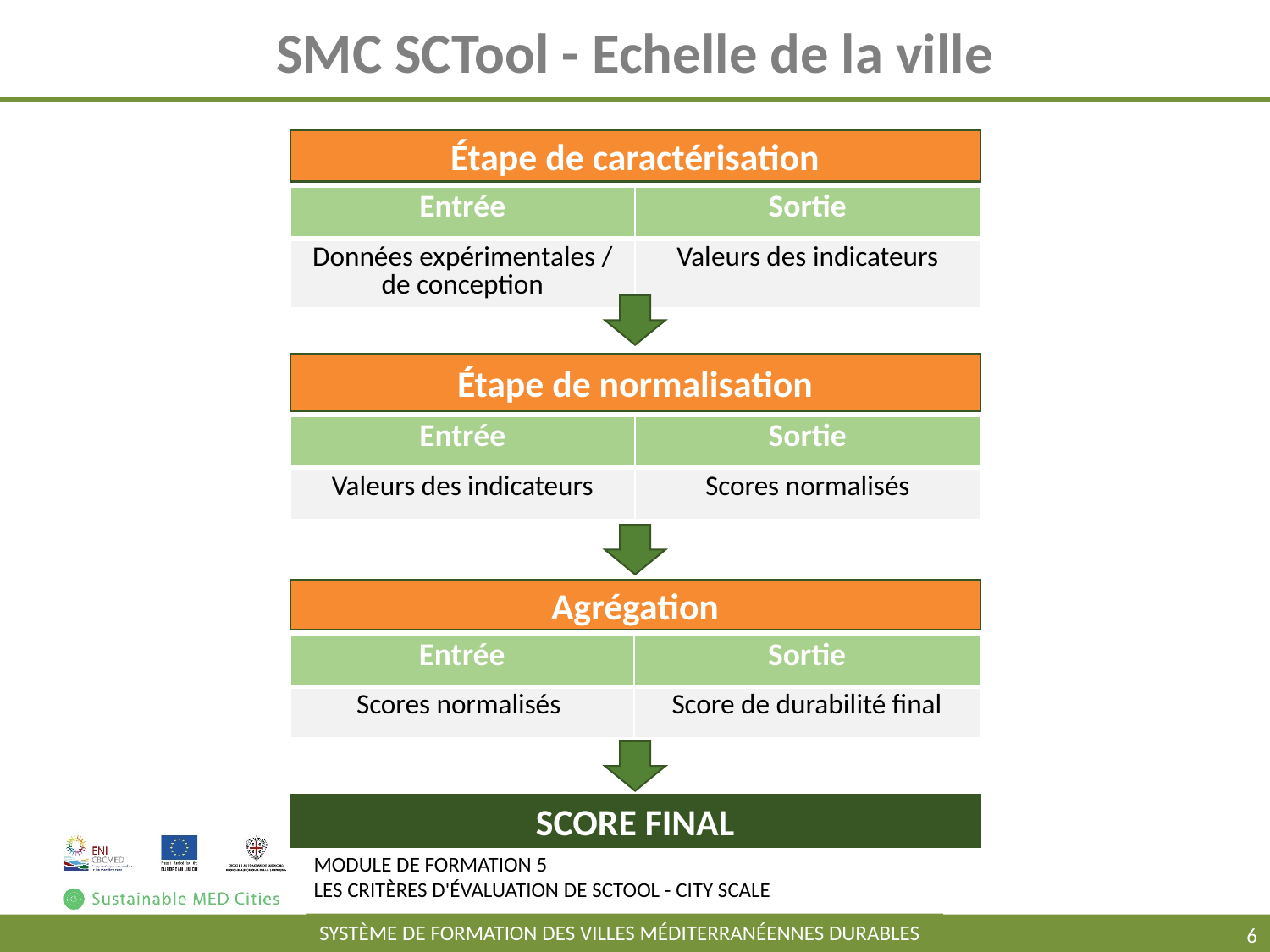

# SMC SCTool - Echelle de la ville
Étape de caractérisation
| Entrée | Sortie |
| --- | --- |
| Données expérimentales / de conception | Valeurs des indicateurs |

Étape de normalisation
| Entrée | Sortie |
| --- | --- |
| Valeurs des indicateurs | Scores normalisés |

Agrégation
| Entrée | Sortie |
| --- | --- |
| Scores normalisés | Score de durabilité final |

SCORE FINAL
6
SYSTÈME DE FORMATION DES VILLES MÉDITERRANÉENNES DURABLES